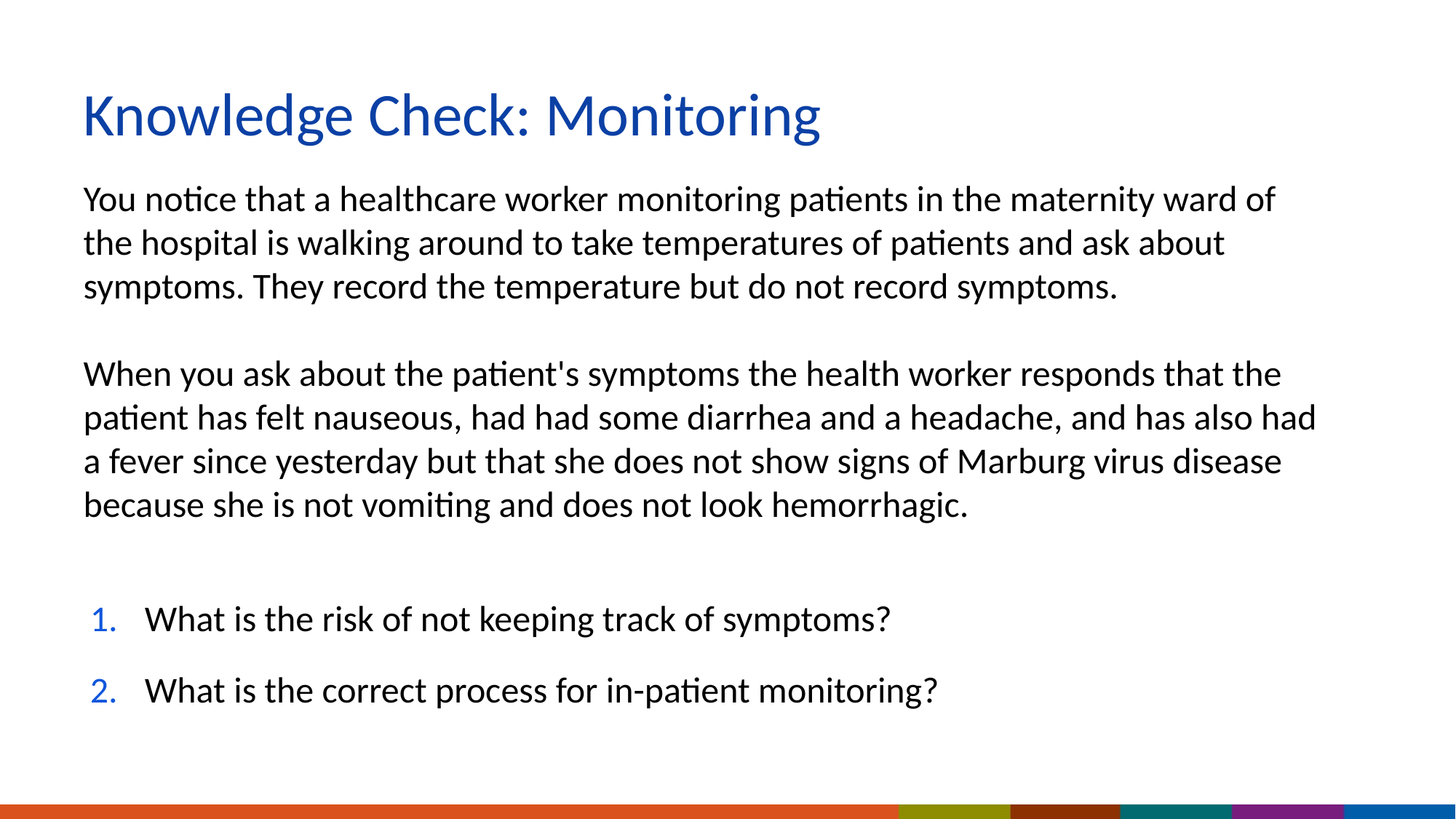

# Knowledge Check: Monitoring
You notice that a healthcare worker monitoring patients in the maternity ward of the hospital is walking around to take temperatures of patients and ask about symptoms. They record the temperature but do not record symptoms.

When you ask about the patient's symptoms the health worker responds that the patient has felt nauseous, had had some diarrhea and a headache, and has also had a fever since yesterday but that she does not show signs of Marburg virus disease because she is not vomiting and does not look hemorrhagic.

What is the risk of not keeping track of symptoms?
What is the correct process for in-patient monitoring?